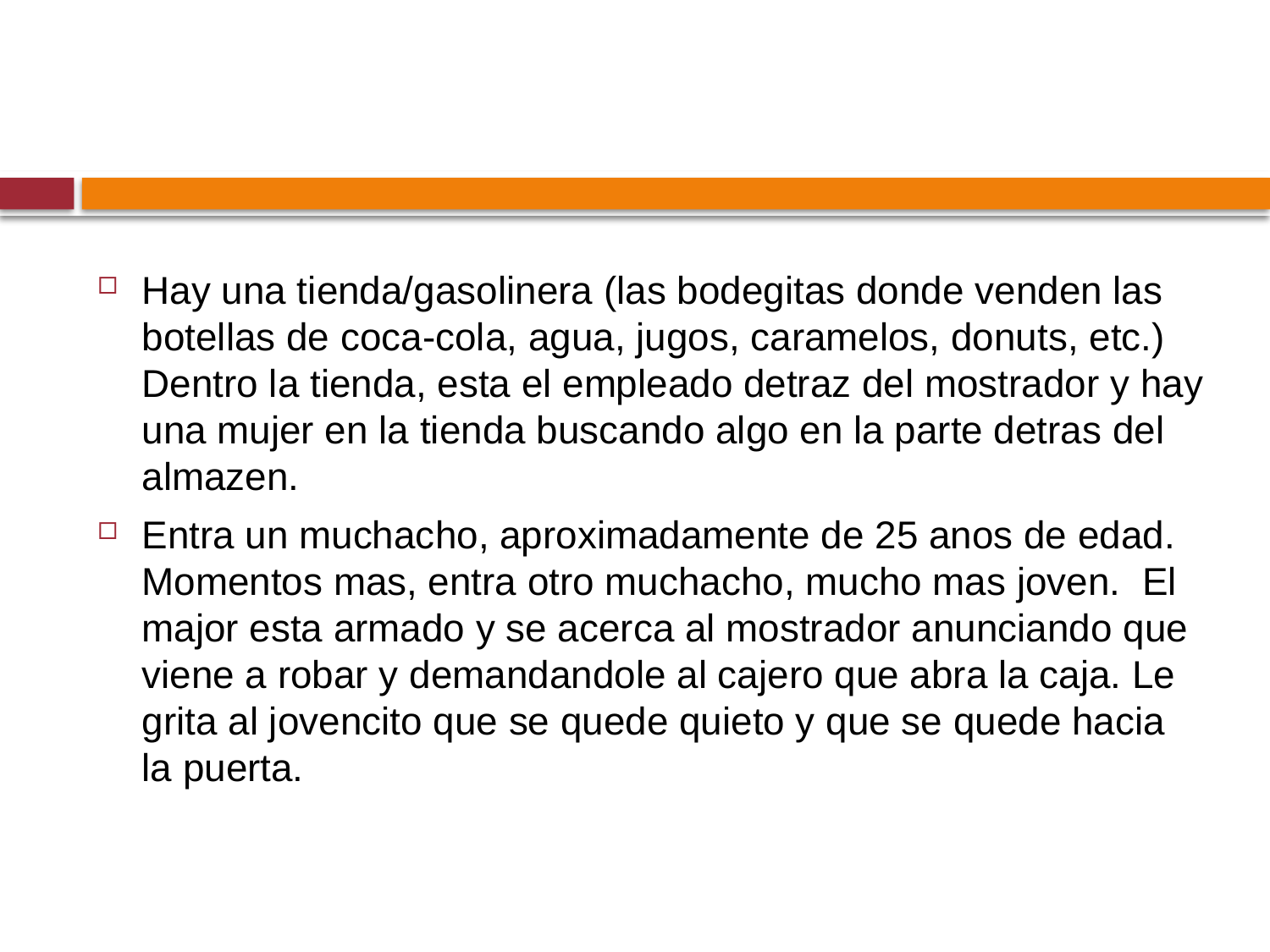

#

Hay una tienda/gasolinera (las bodegitas donde venden las botellas de coca-cola, agua, jugos, caramelos, donuts, etc.)   Dentro la tienda, esta el empleado detraz del mostrador y hay una mujer en la tienda buscando algo en la parte detras del almazen.
Entra un muchacho, aproximadamente de 25 anos de edad.  Momentos mas, entra otro muchacho, mucho mas joven.  El major esta armado y se acerca al mostrador anunciando que viene a robar y demandandole al cajero que abra la caja. Le grita al jovencito que se quede quieto y que se quede hacia la puerta.